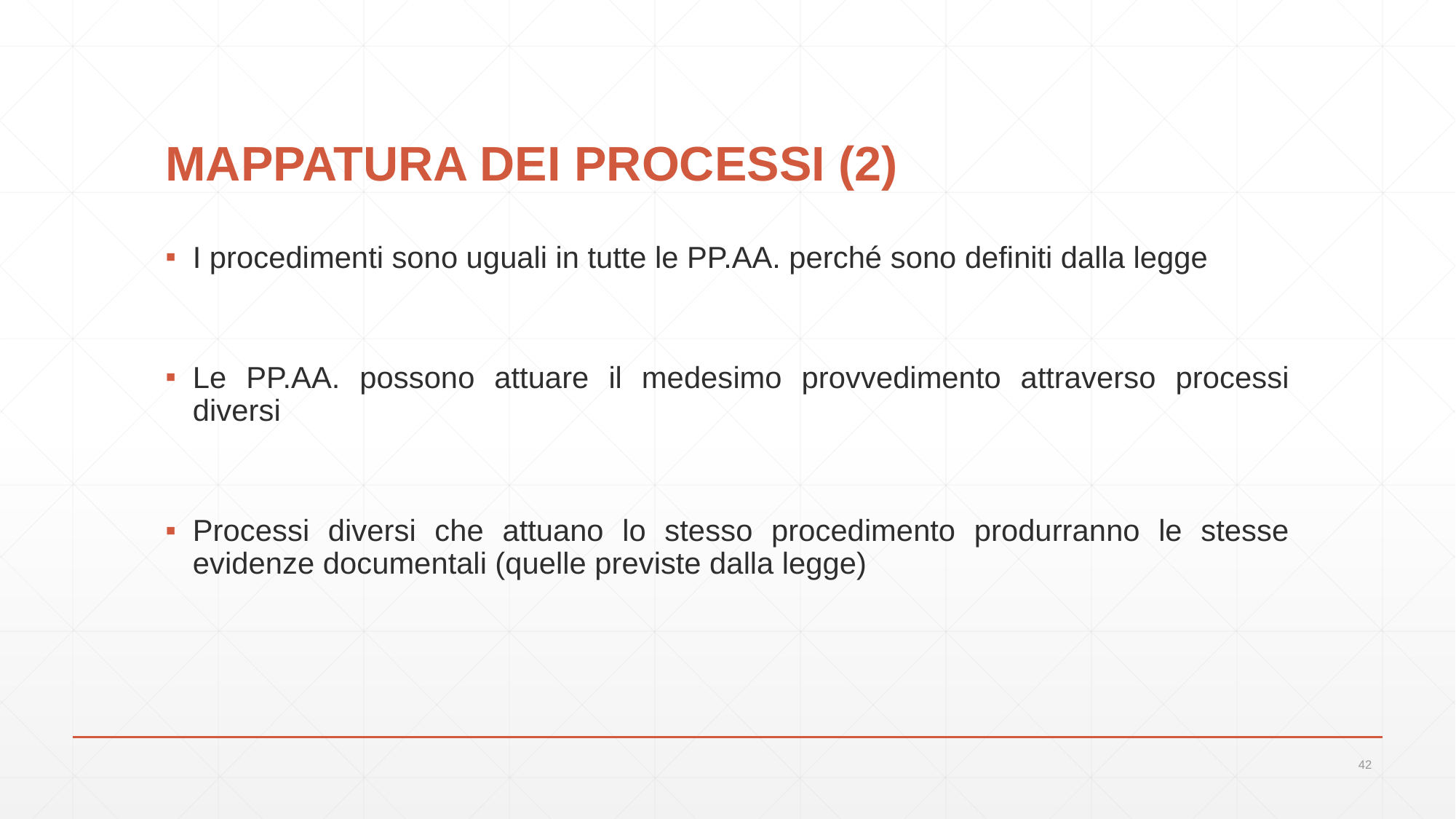

# MAPPATURA DEI PROCESSI (2)
I procedimenti sono uguali in tutte le PP.AA. perché sono definiti dalla legge

Le PP.AA. possono attuare il medesimo provvedimento attraverso processi diversi

Processi diversi che attuano lo stesso procedimento produrranno le stesse evidenze documentali (quelle previste dalla legge)

42